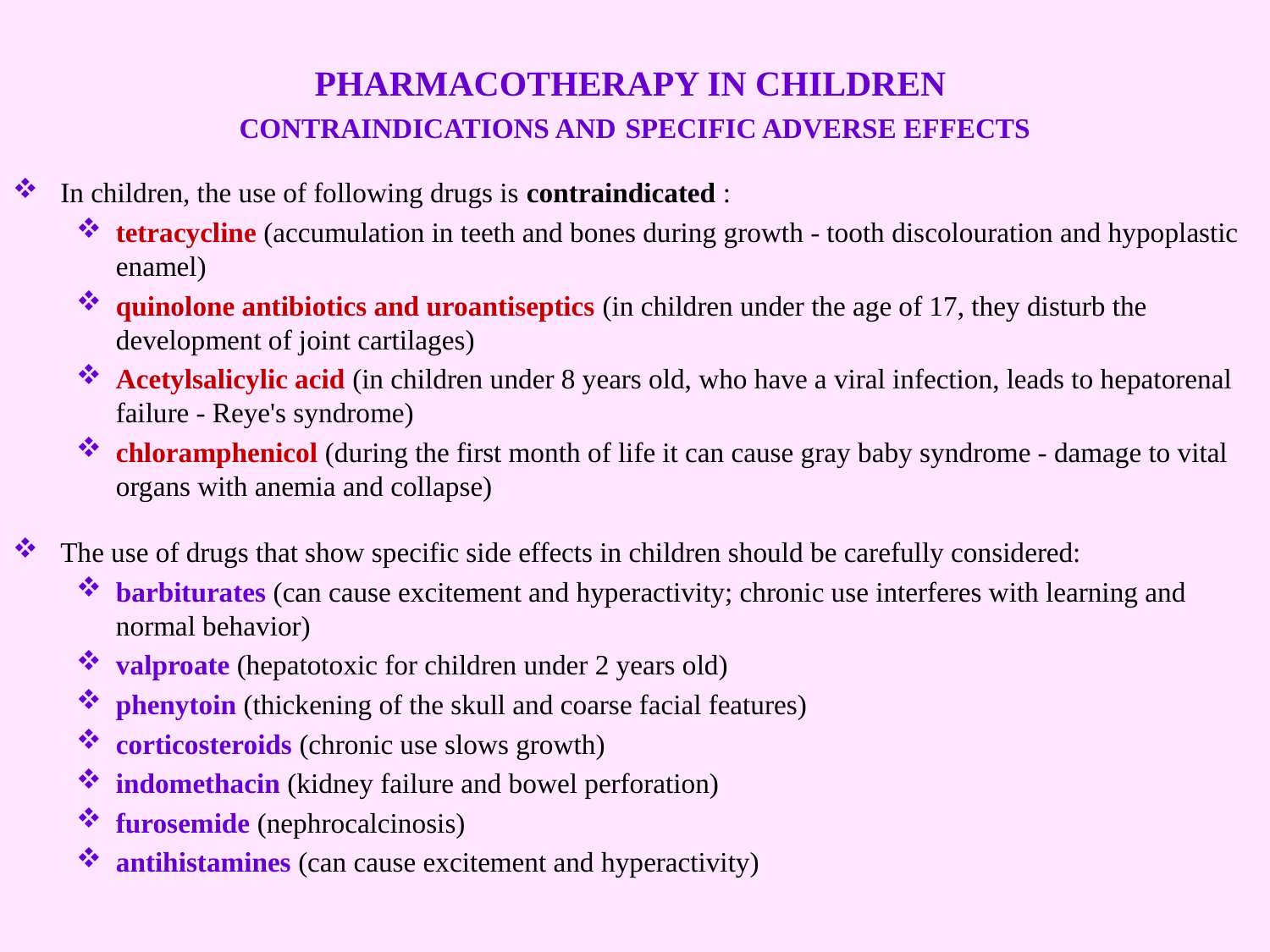

# PHARMACOTHERAPY IN CHILDREN CONTRAINDICATIONS AND SPECIFIC ADVERSE EFFECTS
In children, the use of following drugs is contraindicated :
tetracycline (accumulation in teeth and bones during growth - tooth discolouration and hypoplastic enamel)
quinolone antibiotics and uroantiseptics (in children under the age of 17, they disturb the development of joint cartilages)
Acetylsalicylic acid (in children under 8 years old, who have a viral infection, leads to hepatorenal failure - Reye's syndrome)
chloramphenicol (during the first month of life it can cause gray baby syndrome - damage to vital organs with anemia and collapse)

The use of drugs that show specific side effects in children should be carefully considered:
barbiturates (can cause excitement and hyperactivity; chronic use interferes with learning and normal behavior)
valproate (hepatotoxic for children under 2 years old)
phenytoin (thickening of the skull and coarse facial features)
corticosteroids (chronic use slows growth)
indomethacin (kidney failure and bowel perforation)
furosemide (nephrocalcinosis)
antihistamines (can cause excitement and hyperactivity)